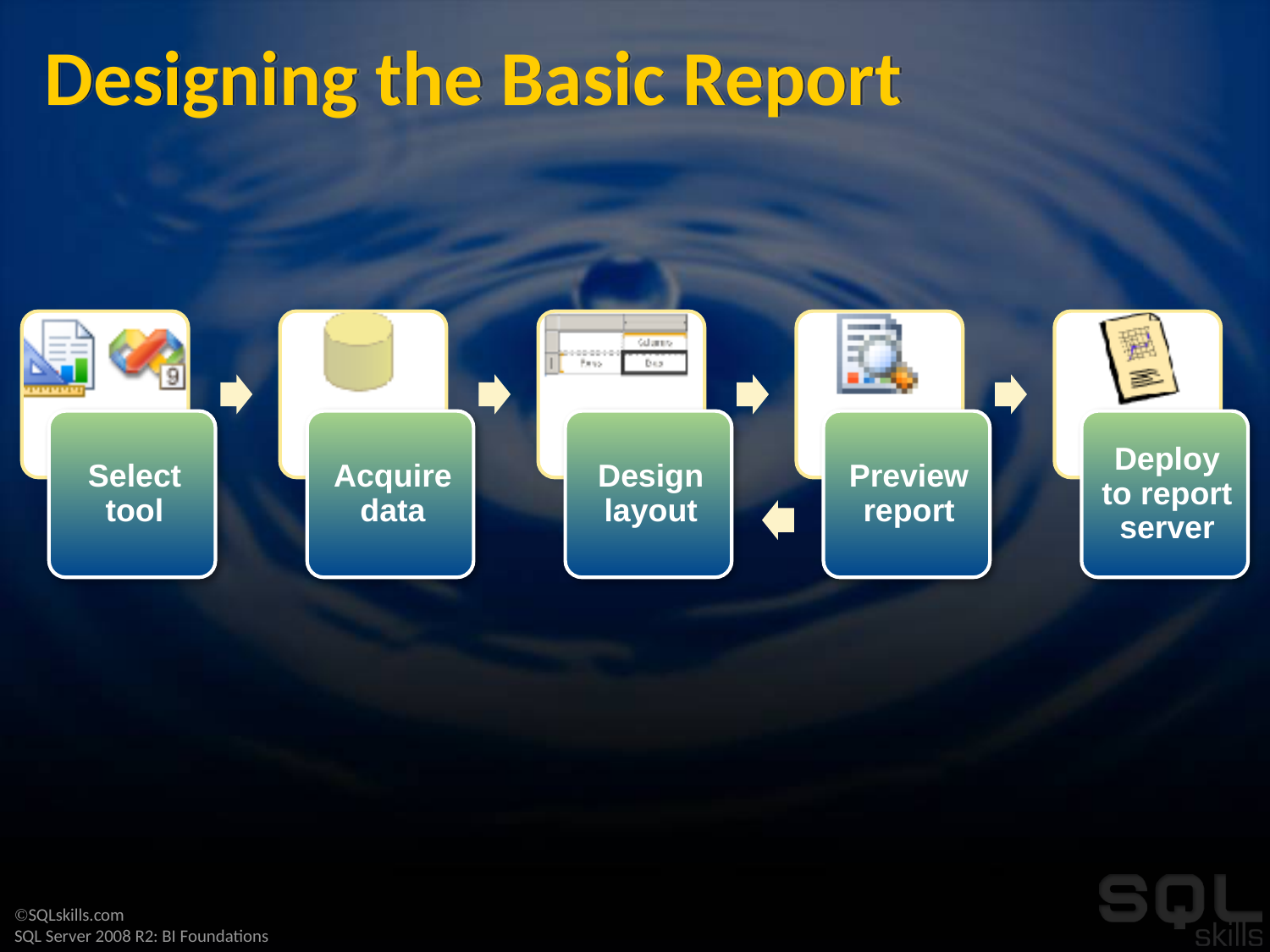

# Designing the Basic Report
Select tool

Acquire data

Design layout

Preview report

Deploy to report server